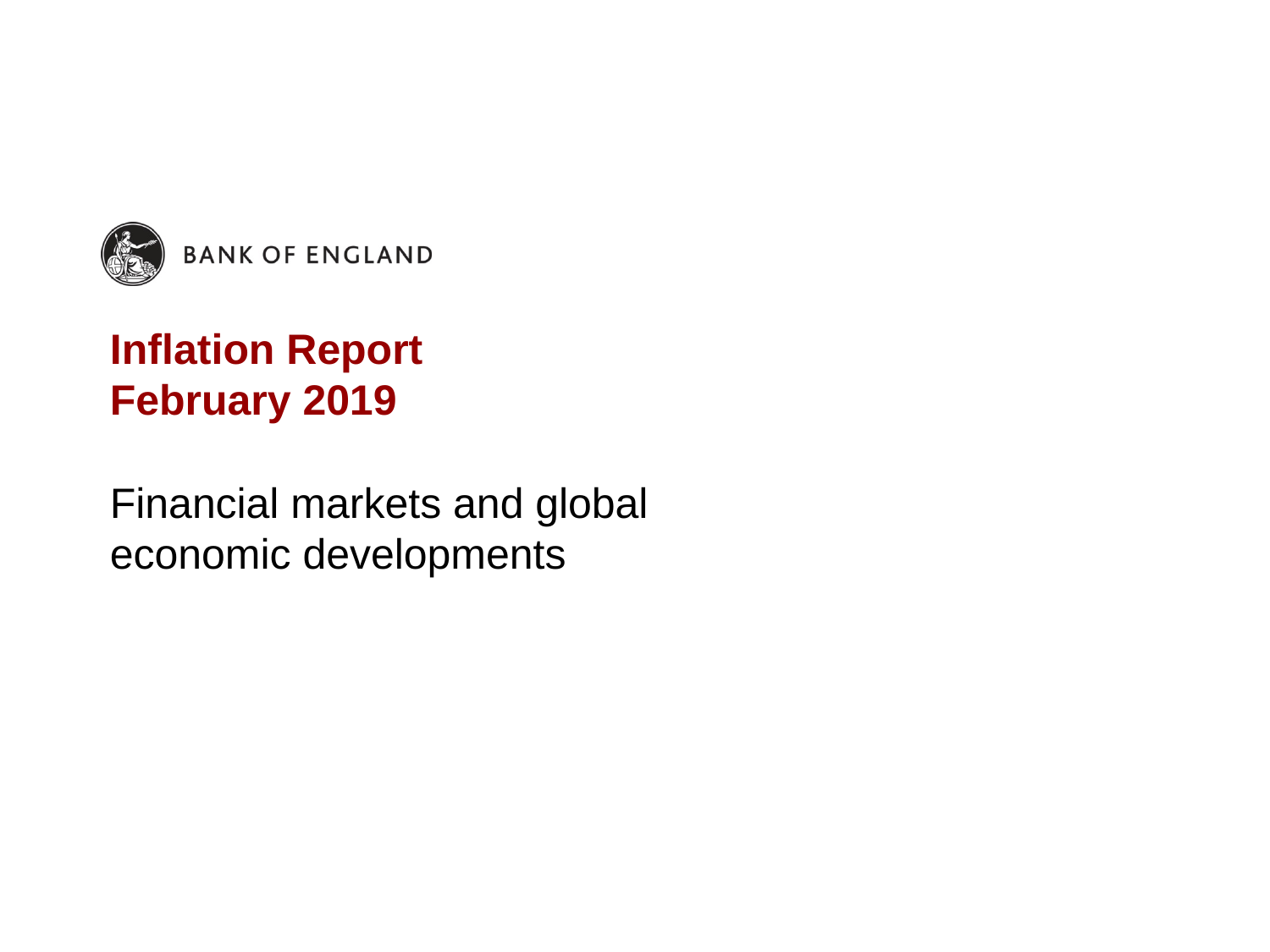

# Inflation Report February 2019
Financial markets and global
economic developments